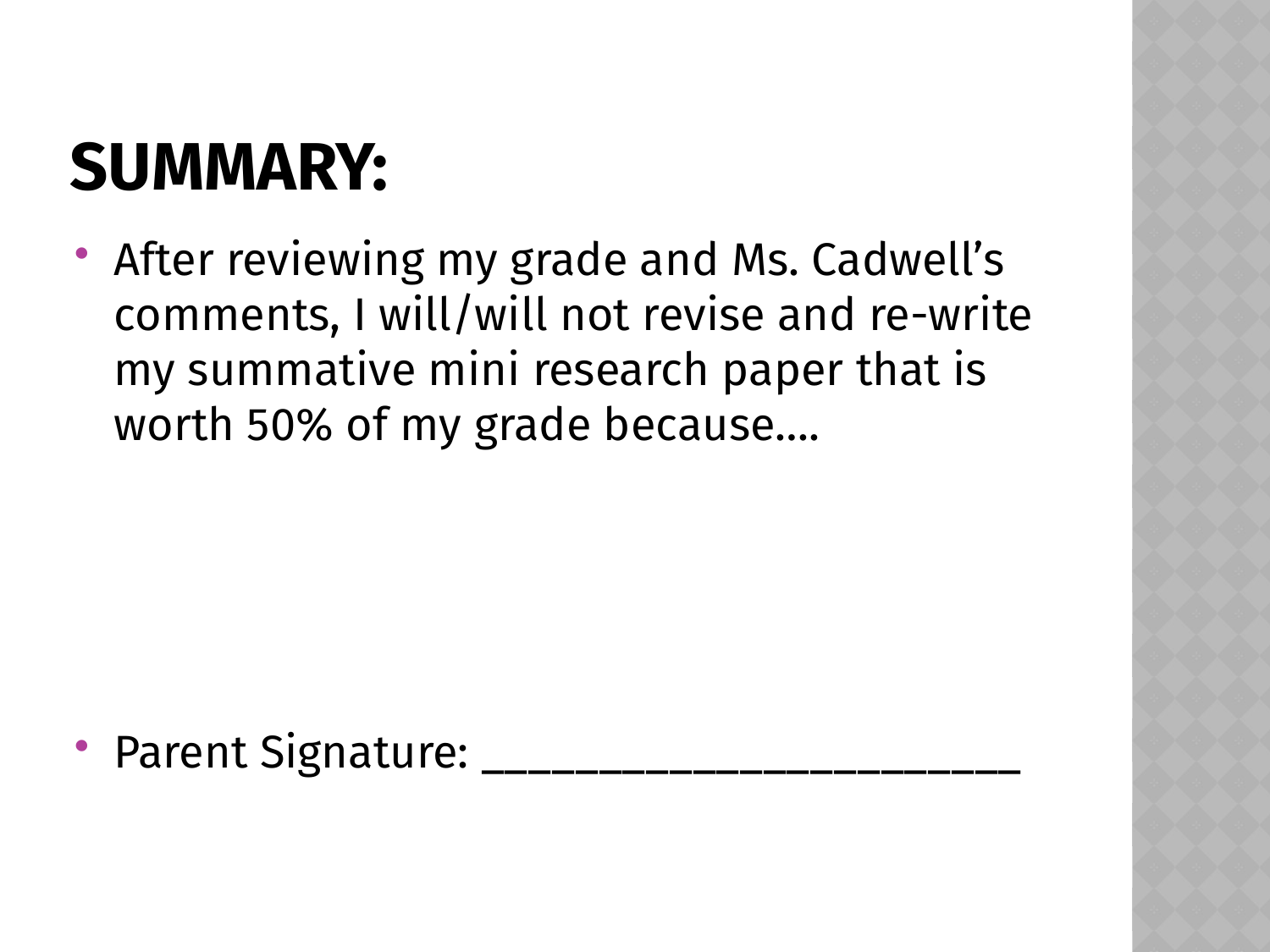

# Summary:
After reviewing my grade and Ms. Cadwell’s comments, I will/will not revise and re-write my summative mini research paper that is worth 50% of my grade because….

Parent Signature: _______________________